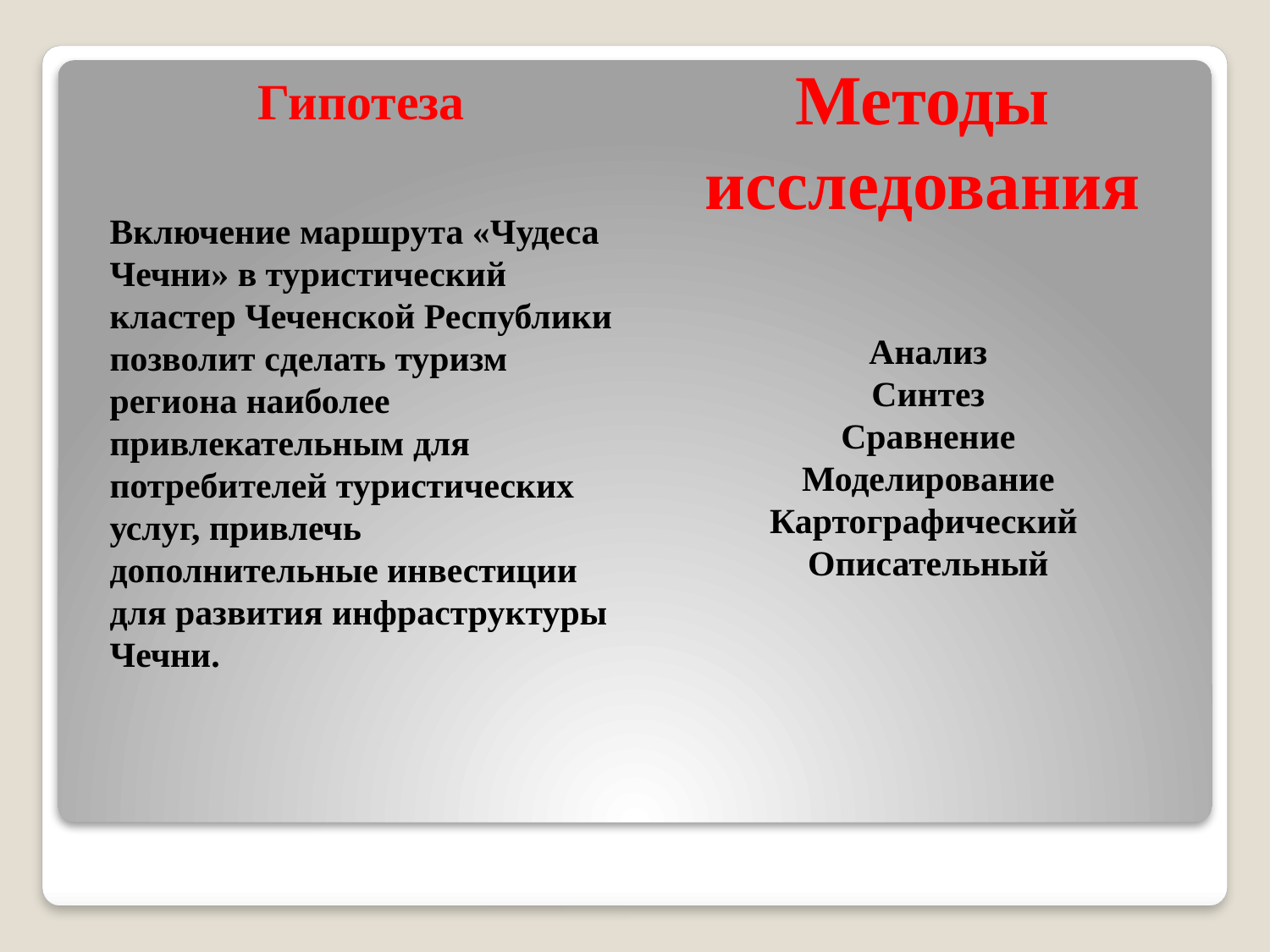

Гипотеза
Методы исследования
Включение маршрута «Чудеса Чечни» в туристический кластер Чеченской Республики позволит сделать туризм региона наиболее привлекательным для потребителей туристических услуг, привлечь дополнительные инвестиции для развития инфраструктуры Чечни.

Анализ
Синтез
Сравнение
Моделирование
Картографический
Описательный

#